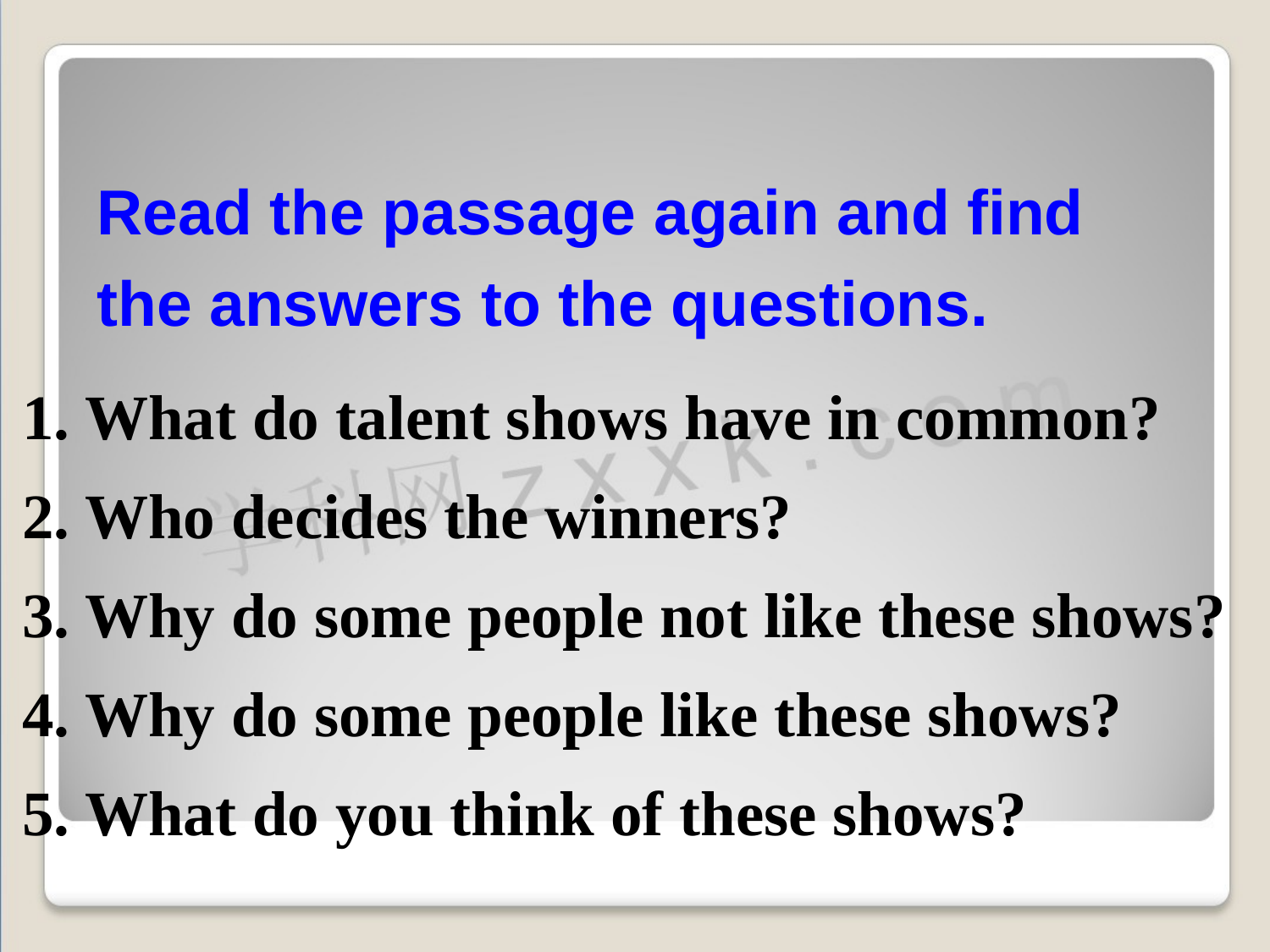

Read the passage again and find the answers to the questions.
1. What do talent shows have in common?
2. Who decides the winners?
3. Why do some people not like these shows?
4. Why do some people like these shows?
5. What do you think of these shows?